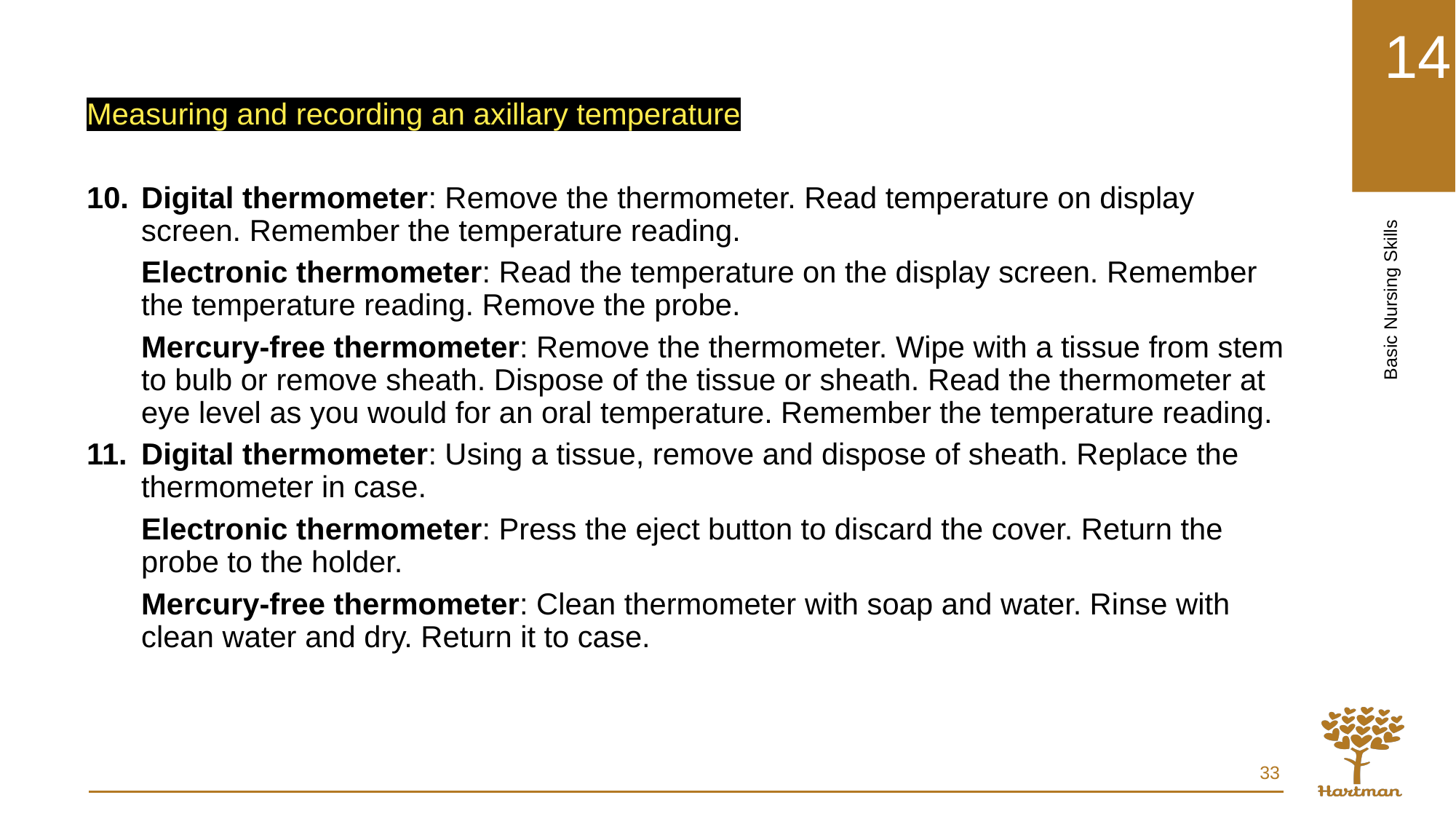

Measuring and recording an axillary temperature

Digital thermometer: Remove the thermometer. Read temperature on display screen. Remember the temperature reading.
Electronic thermometer: Read the temperature on the display screen. Remember the temperature reading. Remove the probe.
Mercury-free thermometer: Remove the thermometer. Wipe with a tissue from stem to bulb or remove sheath. Dispose of the tissue or sheath. Read the thermometer at eye level as you would for an oral temperature. Remember the temperature reading.
Digital thermometer: Using a tissue, remove and dispose of sheath. Replace the thermometer in case.
Electronic thermometer: Press the eject button to discard the cover. Return the probe to the holder.
Mercury-free thermometer: Clean thermometer with soap and water. Rinse with clean water and dry. Return it to case.

33